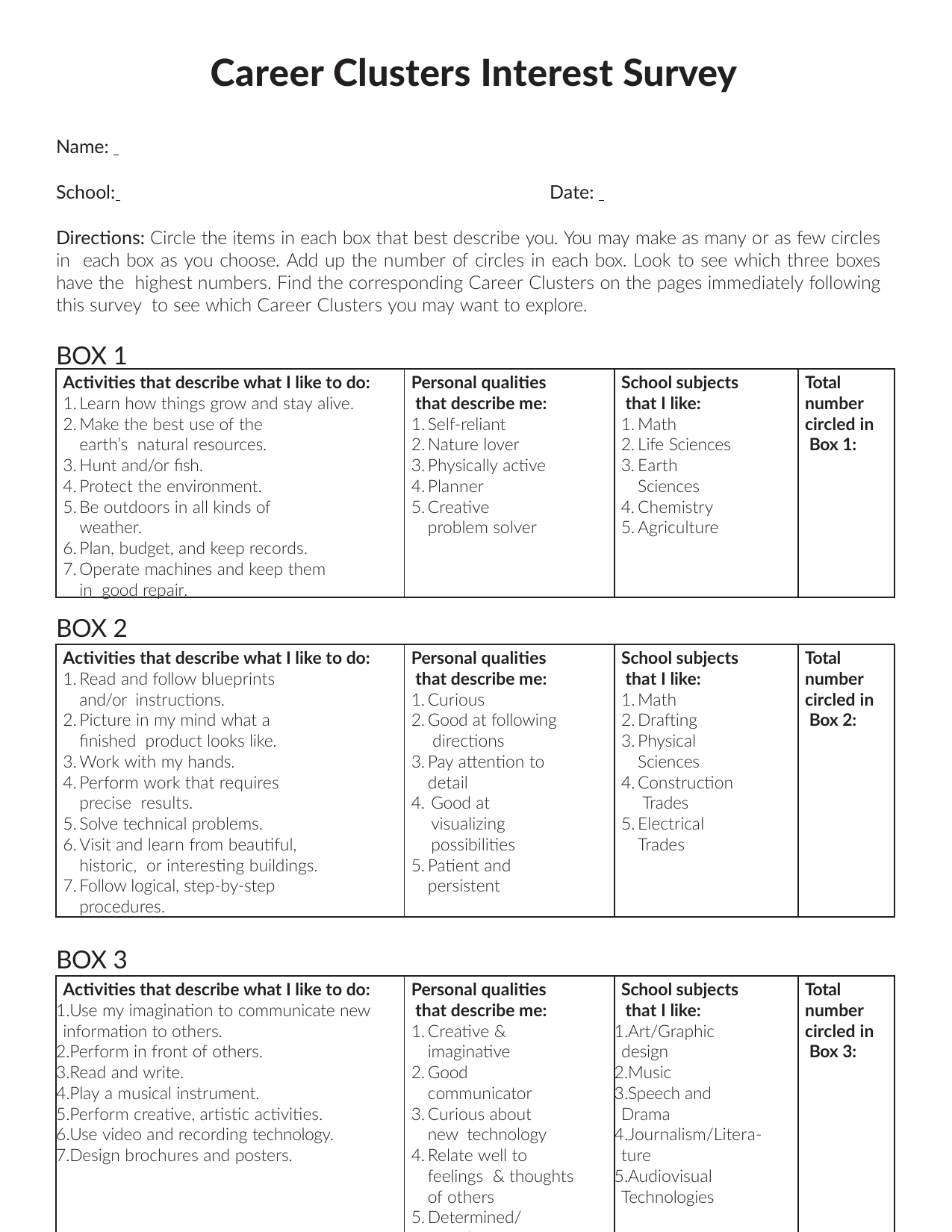

# Career Clusters Interest Survey
Name:

School: 		Date:

Directions: Circle the items in each box that best describe you. You may make as many or as few circles in  each box as you choose. Add up the number of circles in each box. Look to see which three boxes have the  highest numbers. Find the corresponding Career Clusters on the pages immediately following this survey  to see which Career Clusters you may want to explore.

BOX 1
| Activities that describe what I like to do: Learn how things grow and stay alive. Make the best use of the earth’s natural resources. Hunt and/or fish. Protect the environment. Be outdoors in all kinds of weather. Plan, budget, and keep records. Operate machines and keep them in good repair. | Personal qualities that describe me: Self-reliant Nature lover Physically active Planner Creative problem solver | School subjects that I like: Math Life Sciences Earth Sciences Chemistry Agriculture | Total number circled in Box 1: |
| --- | --- | --- | --- |
BOX 2
| Activities that describe what I like to do: Read and follow blueprints and/or instructions. Picture in my mind what a finished product looks like. Work with my hands. Perform work that requires precise results. Solve technical problems. Visit and learn from beautiful, historic, or interesting buildings. Follow logical, step-by-step procedures. | Personal qualities that describe me: Curious Good at following directions Pay attention to detail Good at visualizing possibilities Patient and persistent | School subjects that I like: Math Drafting Physical Sciences Construction Trades Electrical Trades | Total number circled in Box 2: |
| --- | --- | --- | --- |
BOX 3
| Activities that describe what I like to do: Use my imagination to communicate new information to others. Perform in front of others. Read and write. Play a musical instrument. Perform creative, artistic activities. Use video and recording technology. Design brochures and posters. | Personal qualities that describe me: Creative & imaginative Good communicator Curious about new technology Relate well to feelings & thoughts of others Determined/tenacious | School subjects that I like: Art/Graphic design Music Speech and Drama Journalism/Litera- ture Audiovisual Technologies | Total number circled in Box 3: |
| --- | --- | --- | --- |